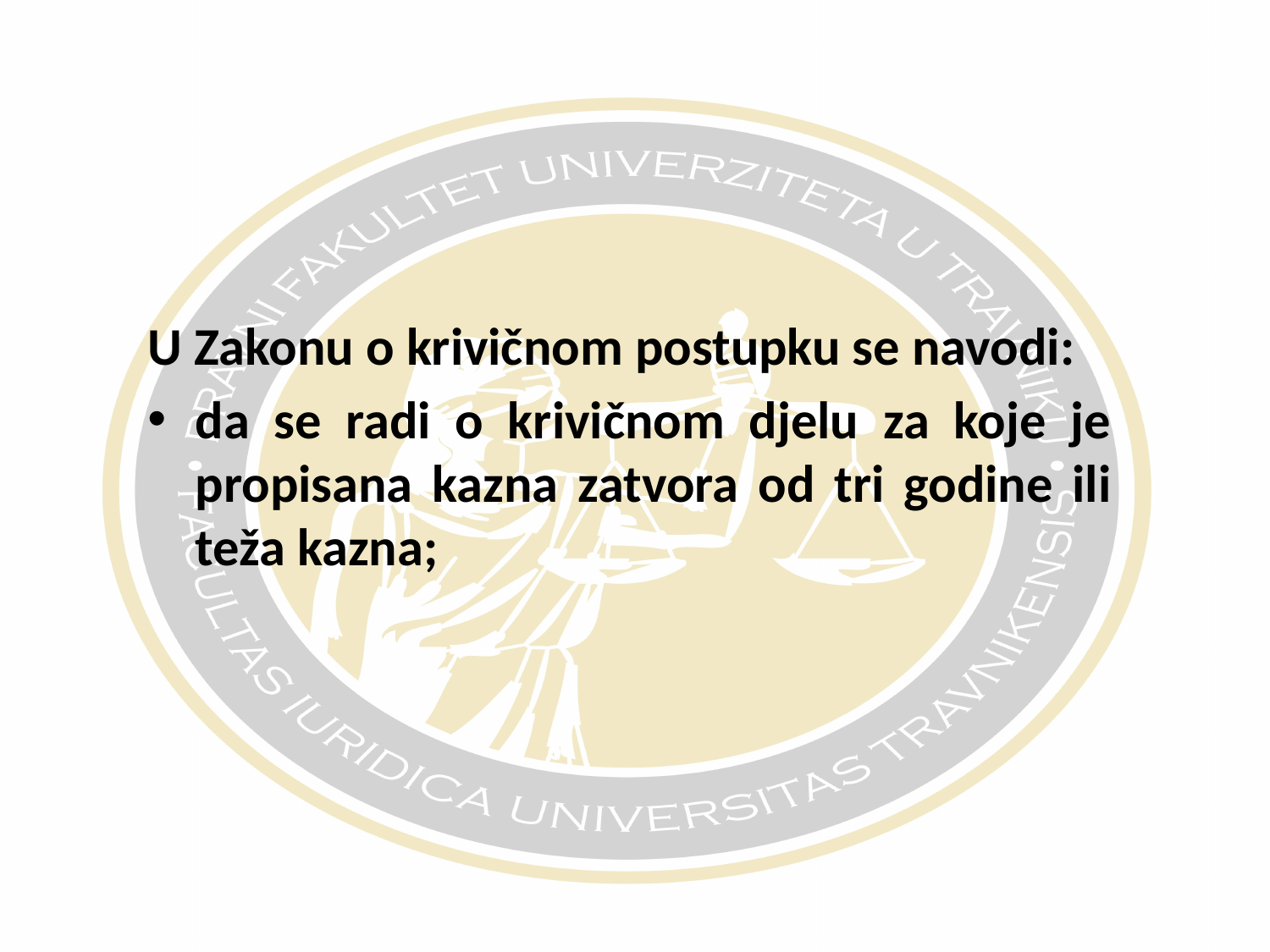

#
U Zakonu o krivičnom postupku se navodi:
da se radi o krivičnom djelu za koje je propisana kazna zatvora od tri godine ili teža kazna;